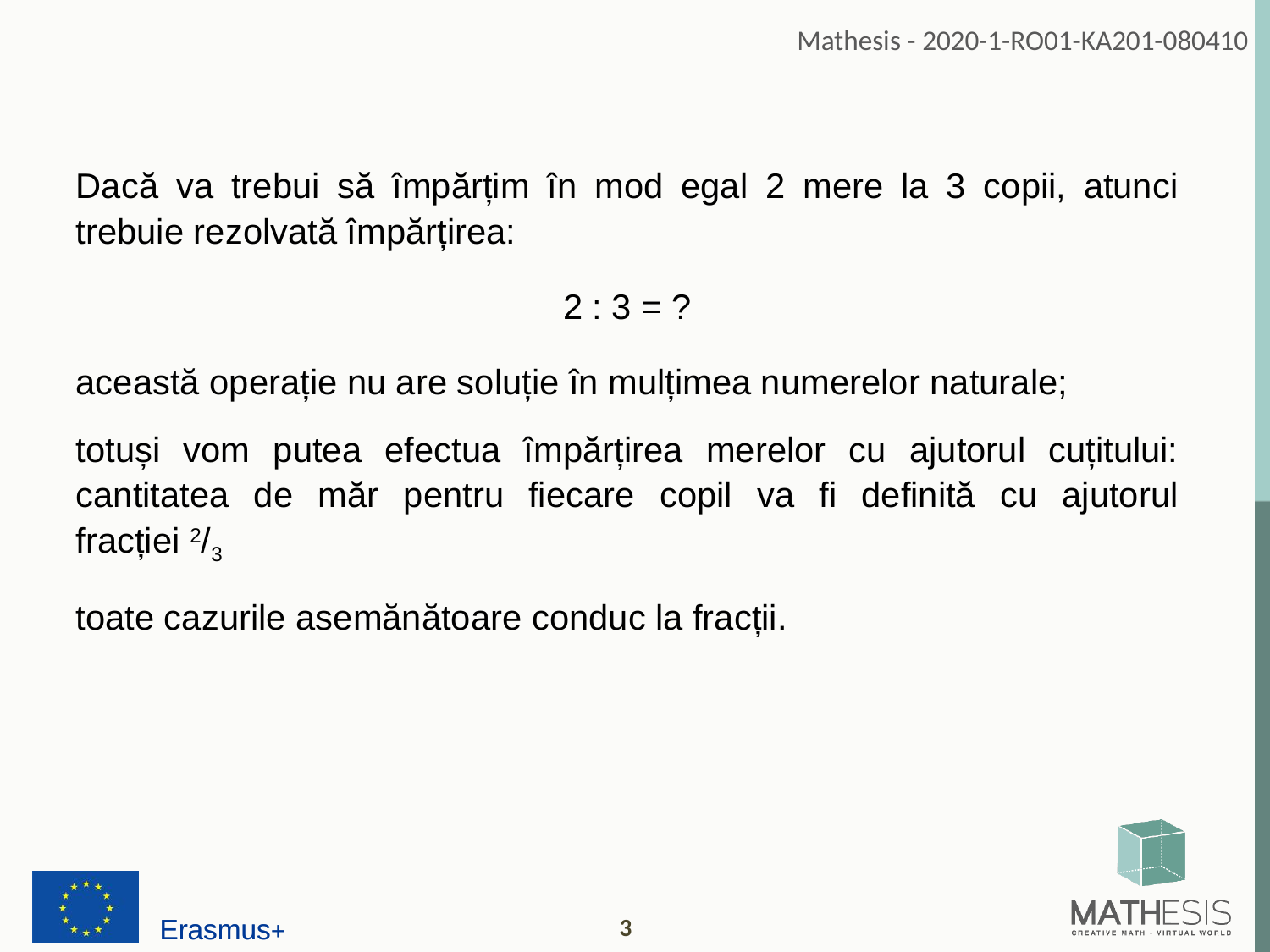

Dacă va trebui să împărțim în mod egal 2 mere la 3 copii, atunci trebuie rezolvată împărțirea:
2 : 3 = ?
această operație nu are soluție în mulțimea numerelor naturale;
totuși vom putea efectua împărțirea merelor cu ajutorul cuțitului: cantitatea de măr pentru fiecare copil va fi definită cu ajutorul fracției 2/3
toate cazurile asemănătoare conduc la fracții.